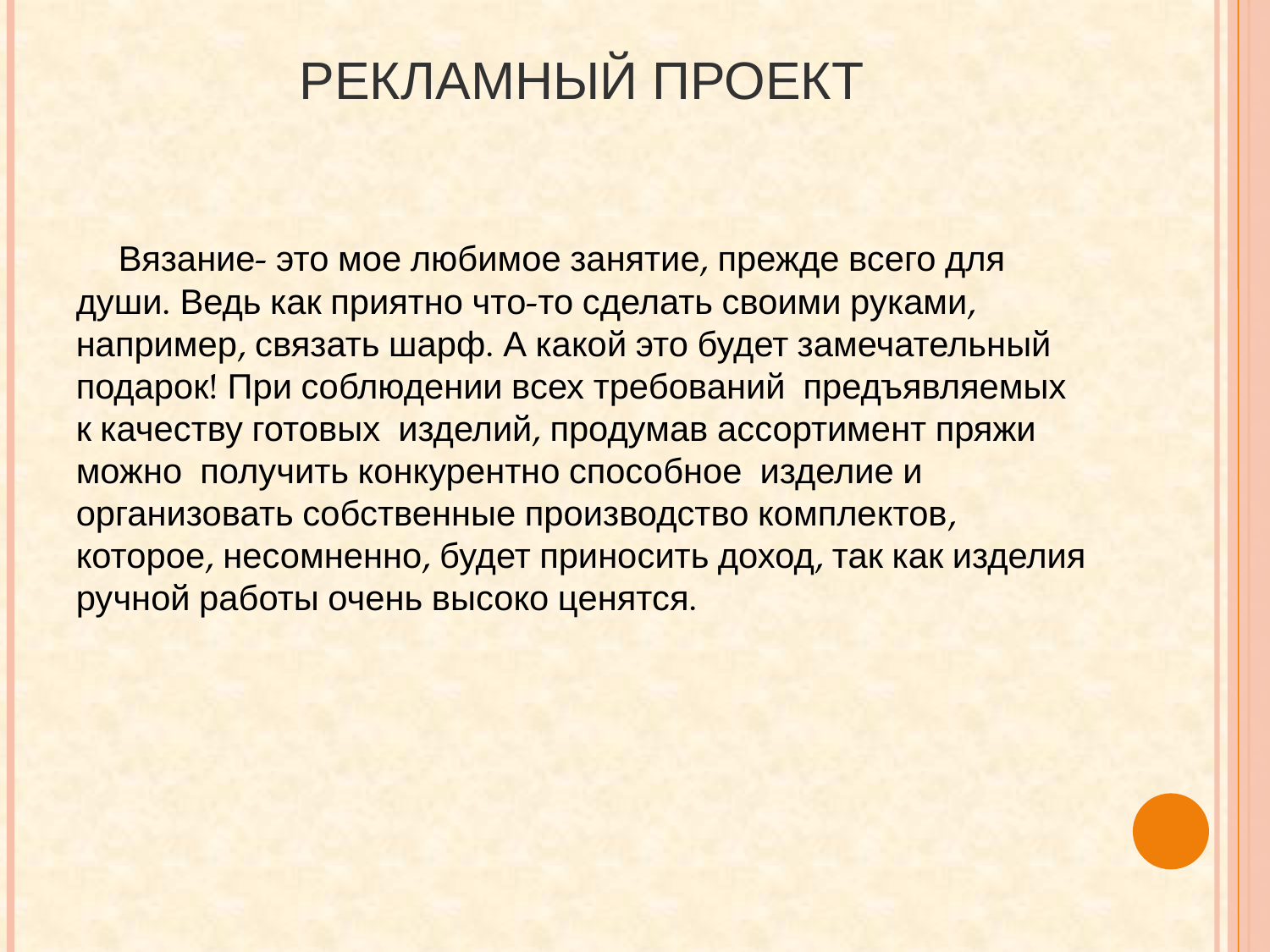

# Рекламный проект
    Вязание- это мое любимое занятие, прежде всего для души. Ведь как приятно что-то сделать своими руками, например, связать шарф. А какой это будет замечательный подарок! При соблюдении всех требований  предъявляемых к качеству готовых  изделий, продумав ассортимент пряжи  можно  получить конкурентно способное  изделие и организовать собственные производство комплектов, которое, несомненно, будет приносить доход, так как изделия ручной работы очень высоко ценятся.